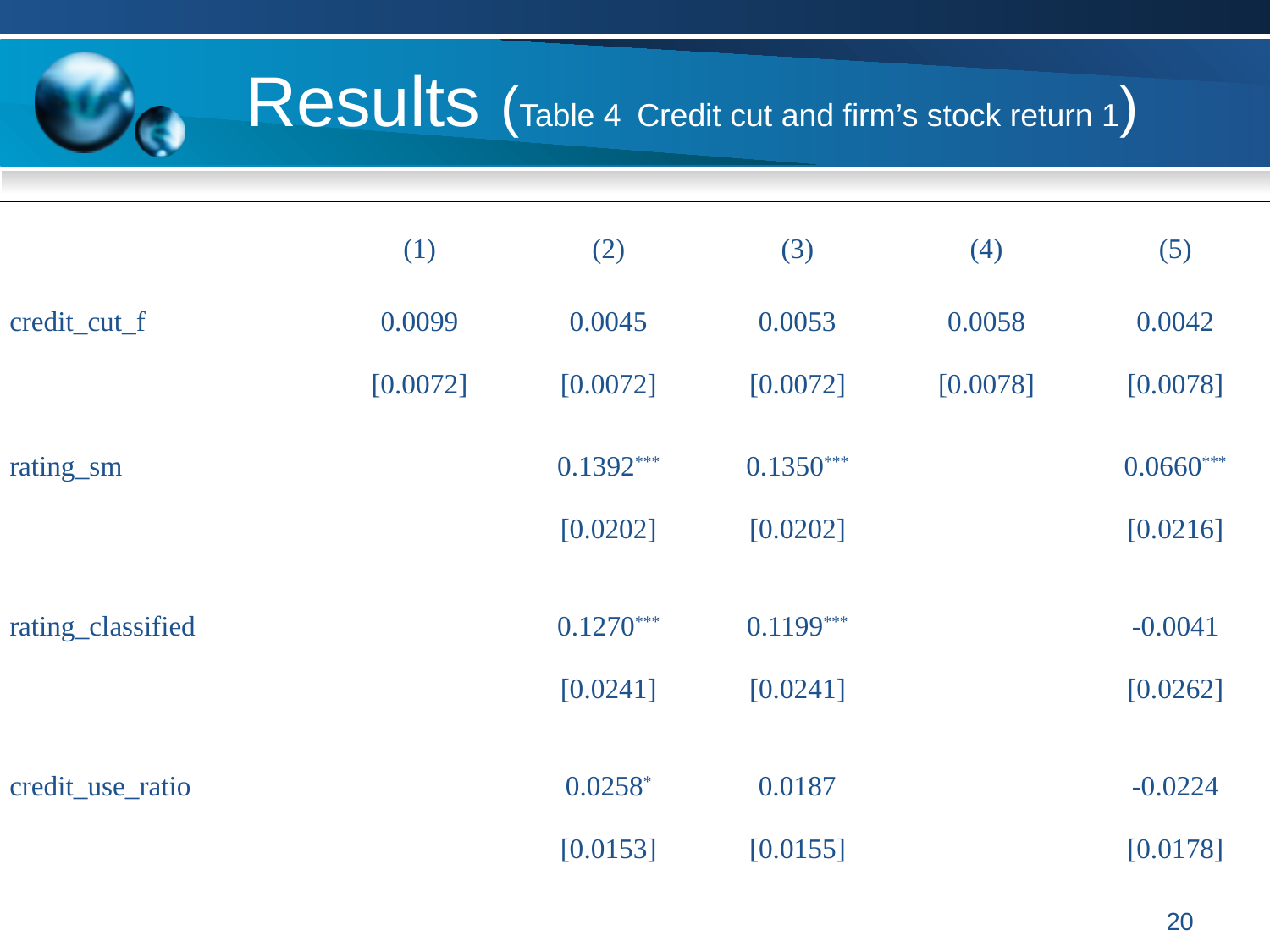

# Results (Table 4 Credit cut and firm’s stock return 1)
|  | (1) | (2) | (3) | (4) | (5) |
| --- | --- | --- | --- | --- | --- |
| credit\_cut\_f | 0.0099 [0.0072] | 0.0045 [0.0072] | 0.0053 [0.0072] | 0.0058 [0.0078] | 0.0042 [0.0078] |
| rating\_sm |  | 0.1392\*\*\* [0.0202] | 0.1350\*\*\* [0.0202] |  | 0.0660\*\*\* [0.0216] |
| rating\_classified |  | 0.1270\*\*\* [0.0241] | 0.1199\*\*\* [0.0241] |  | -0.0041 [0.0262] |
| credit\_use\_ratio |  | 0.0258\* [0.0153] | 0.0187 [0.0155] |  | -0.0224 [0.0178] |
20